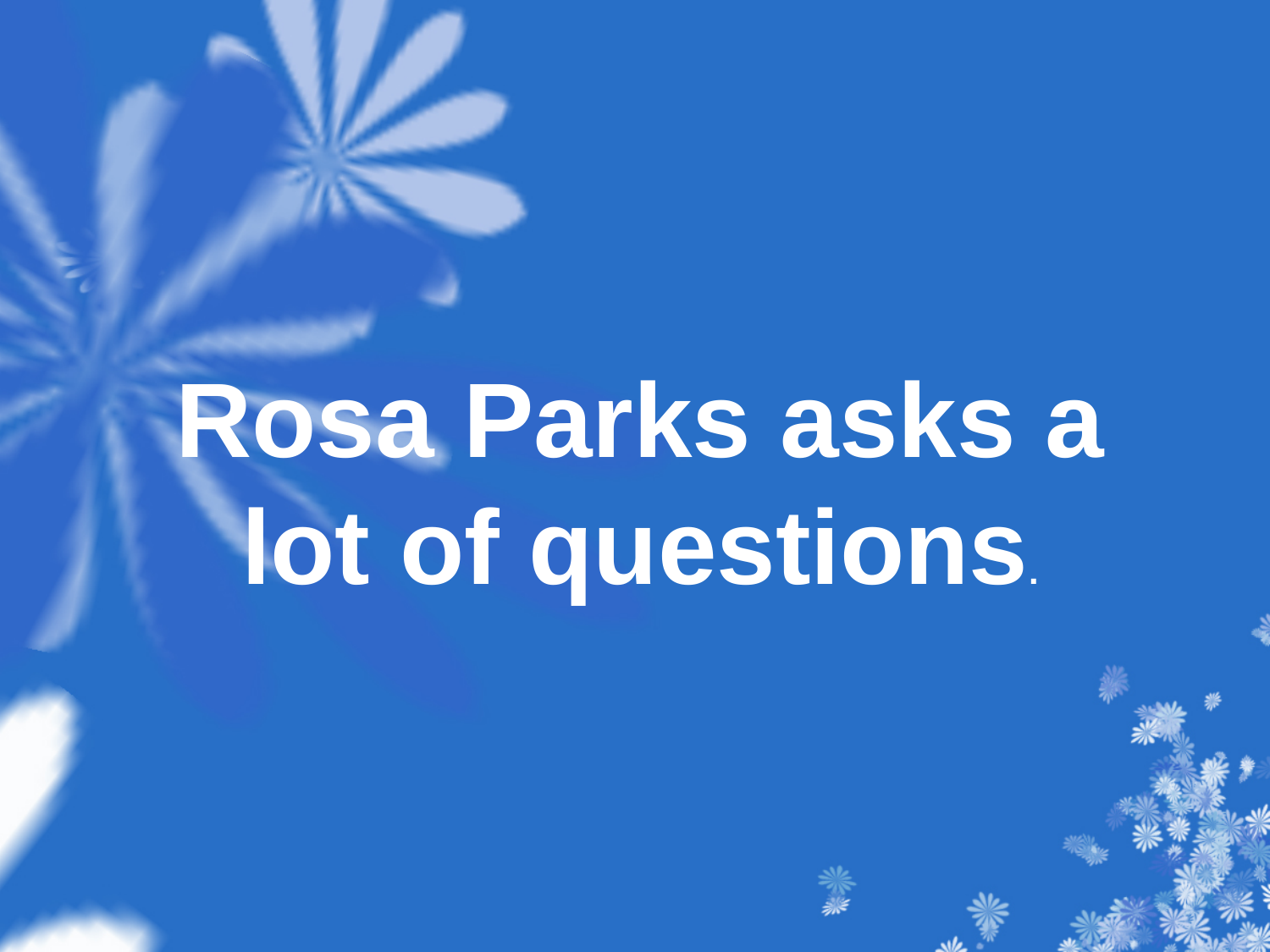

Rosa Parks asks a lot of questions.
#